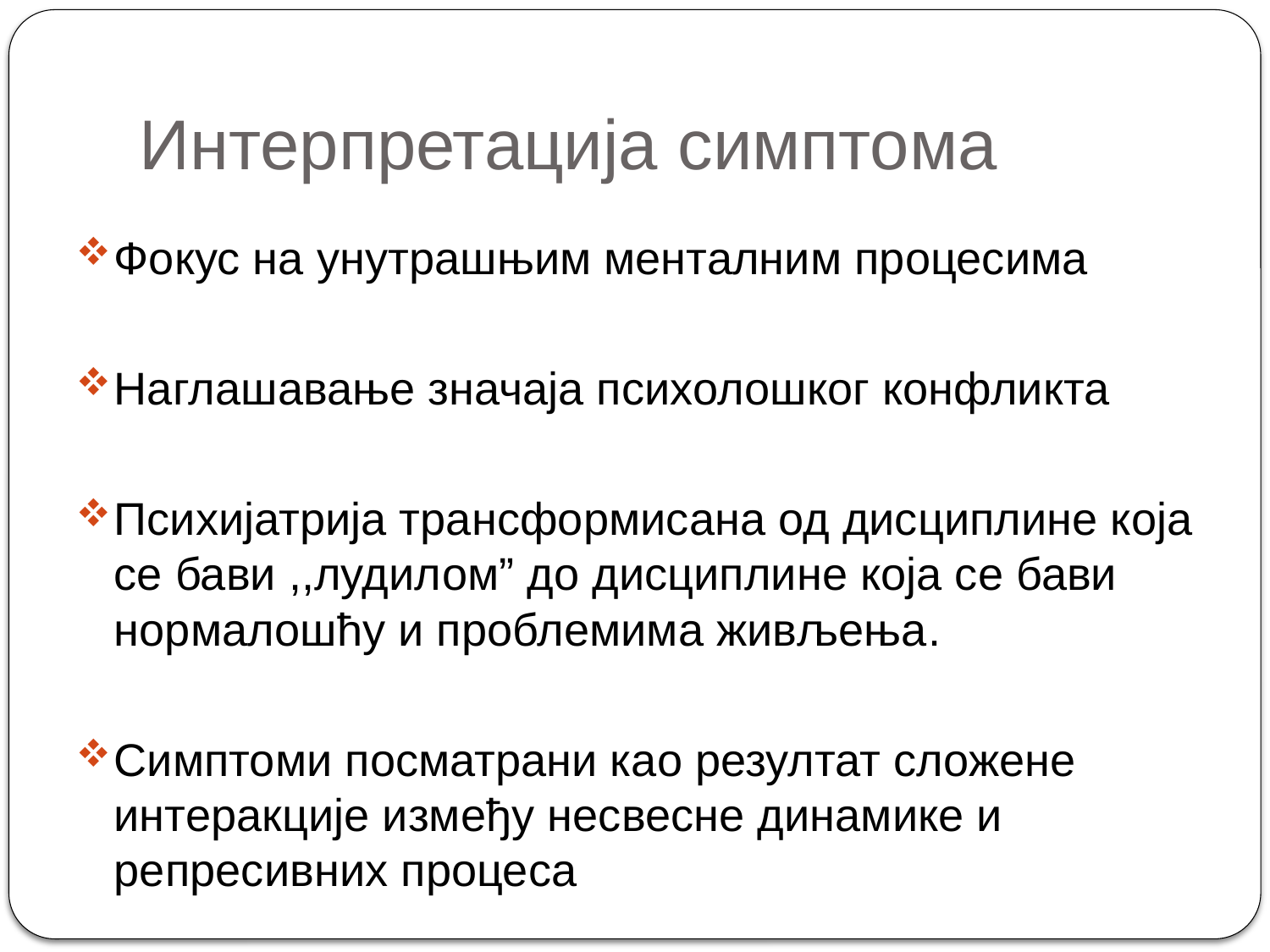

# Интерпретација симптома
Фокус на унутрашњим менталним процесима

Наглашавање значаја психолошког конфликта

Психијатрија трансформисана од дисциплине која се бави ,,лудилом” до дисциплине која се бави нормалошћу и проблемима живљења.

Симптоми посматрани као резултат сложене интеракције између несвесне динамике и репресивних процеса